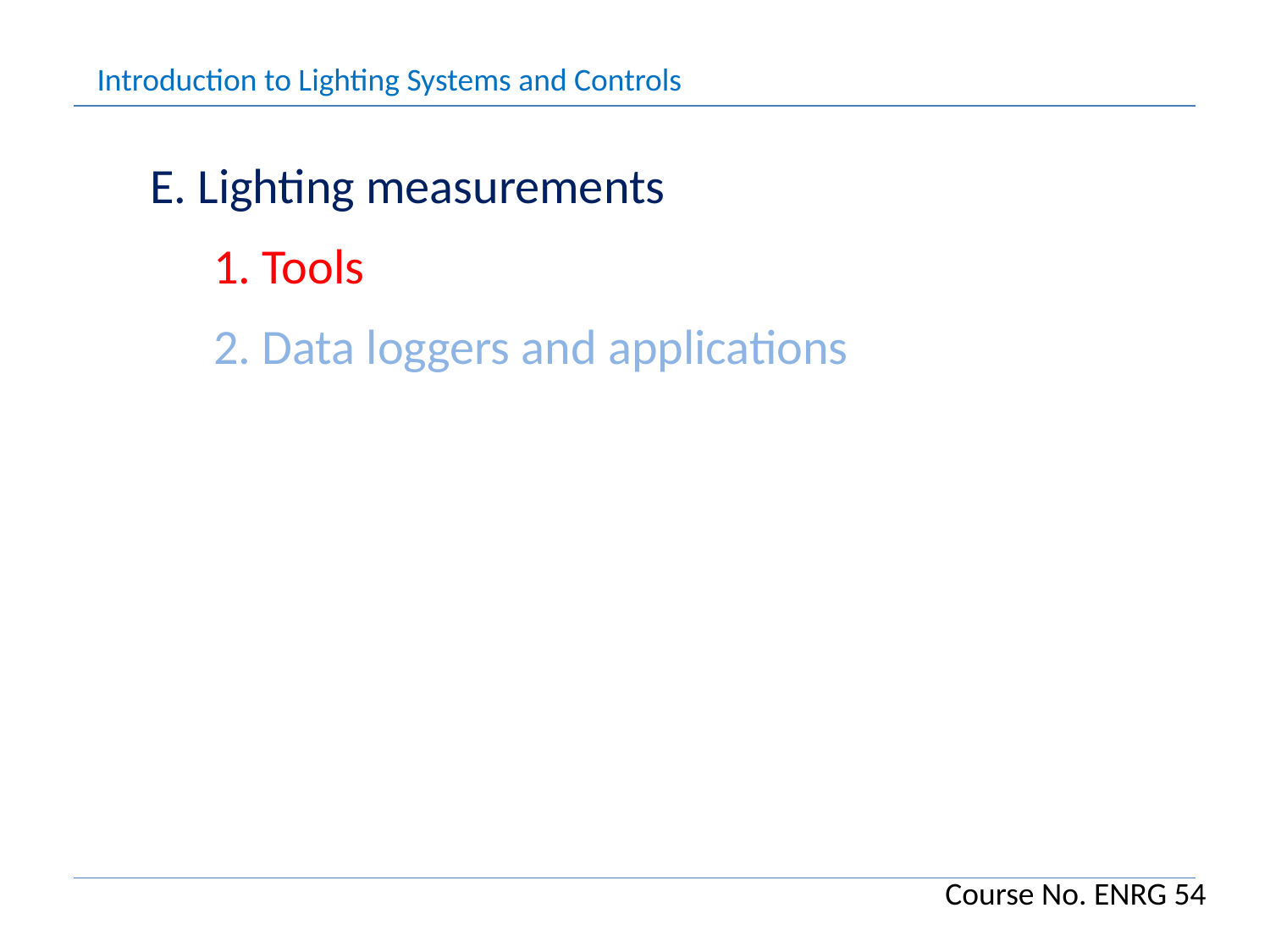

Introduction to Lighting Systems and Controls
E. Lighting measurements
1. Tools
2. Data loggers and applications

Course No. ENRG 54